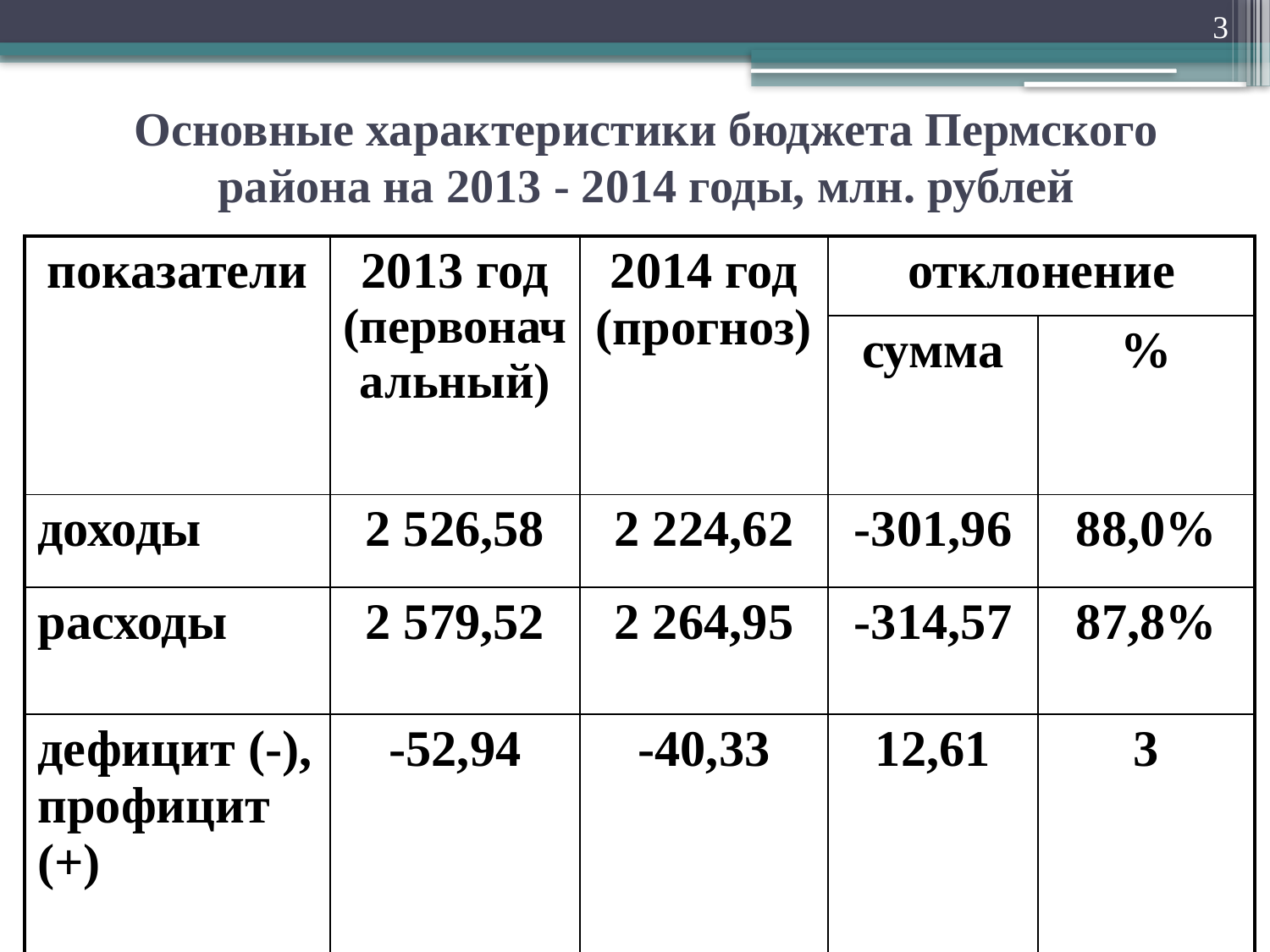

3
# Основные характеристики бюджета Пермского района на 2013 - 2014 годы, млн. рублей
| показатели | 2013 год (первоначальный) | 2014 год (прогноз) | отклонение |  |
| --- | --- | --- | --- | --- |
|  |  |  | сумма | % |
| доходы | 2 526,58 | 2 224,62 | -301,96 | 88,0% |
| расходы | 2 579,52 | 2 264,95 | -314,57 | 87,8% |
| дефицит (-), профицит (+) | -52,94 | -40,33 | 12,61 | 3 |